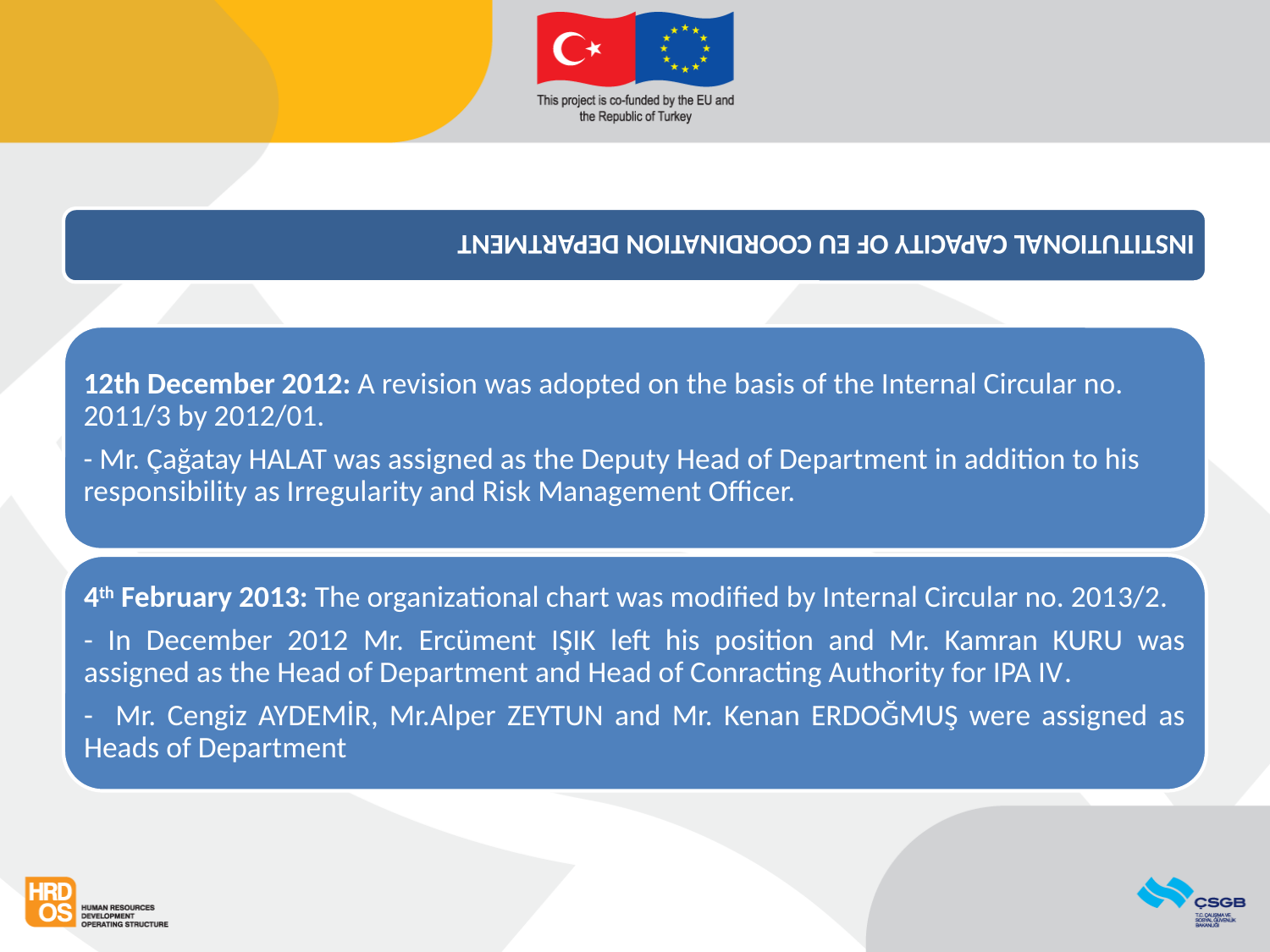

INSTITUTIONAL CAPACITY OF EU COORDINATION DEPARTMENT
4th February 2013: The organizational chart was modified by Internal Circular no. 2013/2.
- In December 2012 Mr. Ercüment IŞIK left his position and Mr. Kamran KURU was assigned as the Head of Department and Head of Conracting Authority for IPA IV.
-  Mr. Cengiz AYDEMİR, Mr.Alper ZEYTUN and Mr. Kenan ERDOĞMUŞ were assigned as Heads of Department
12th December 2012: A revision was adopted on the basis of the Internal Circular no. 2011/3 by 2012/01.
- Mr. Çağatay HALAT was assigned as the Deputy Head of Department in addition to his responsibility as Irregularity and Risk Management Officer.